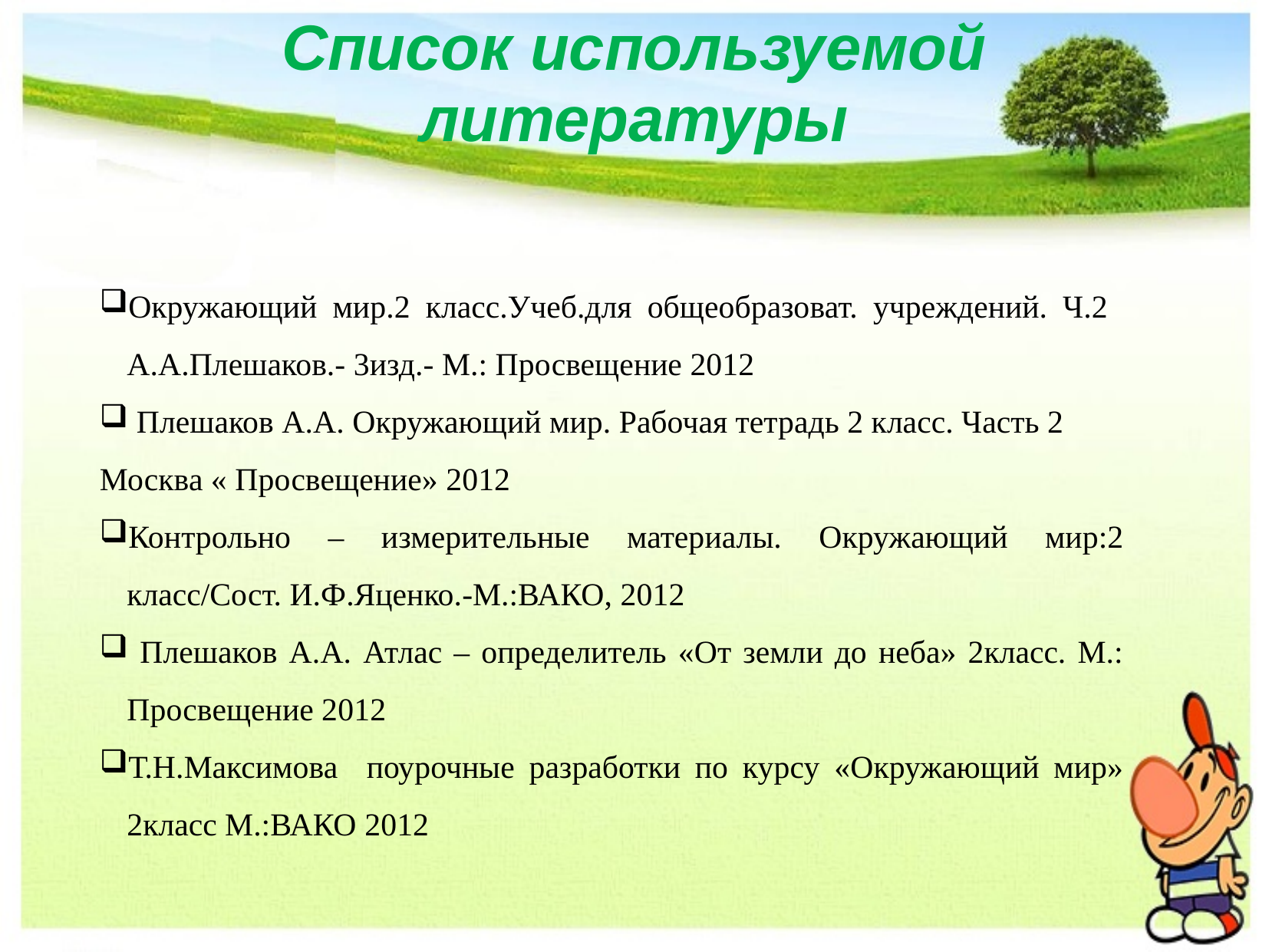

# Список используемой литературы

Окружающий мир.2 класс.Учеб.для общеобразоват. учреждений. Ч.2  А.А.Плешаков.- 3изд.- М.: Просвещение 2012
 Плешаков А.А. Окружающий мир. Рабочая тетрадь 2 класс. Часть 2
Москва « Просвещение» 2012
Контрольно – измерительные материалы. Окружающий мир:2 класс/Сост. И.Ф.Яценко.-М.:ВАКО, 2012
 Плешаков А.А. Атлас – определитель «От земли до неба» 2класс. М.: Просвещение 2012
Т.Н.Максимова  поурочные разработки по курсу «Окружающий мир» 2класс М.:ВАКО 2012